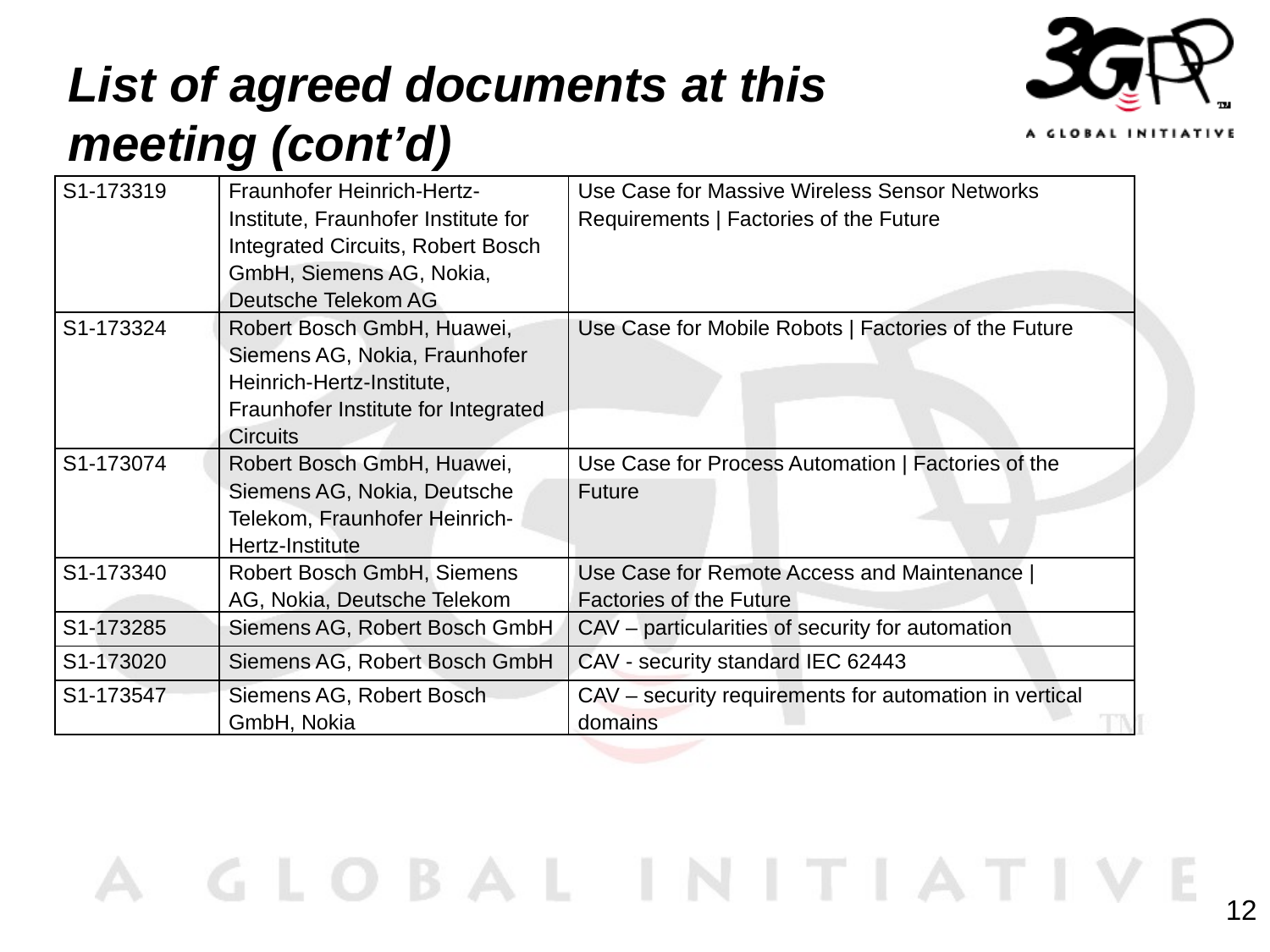

# List of agreed documents at this meeting (cont’d)
| S1-173319 | Fraunhofer Heinrich-Hertz-Institute, Fraunhofer Institute for Integrated Circuits, Robert Bosch GmbH, Siemens AG, Nokia, Deutsche Telekom AG | Use Case for Massive Wireless Sensor Networks Requirements | Factories of the Future |
| --- | --- | --- |
| S1-173324 | Robert Bosch GmbH, Huawei, Siemens AG, Nokia, Fraunhofer Heinrich-Hertz-Institute, Fraunhofer Institute for Integrated Circuits | Use Case for Mobile Robots | Factories of the Future |
| S1-173074 | Robert Bosch GmbH, Huawei, Siemens AG, Nokia, Deutsche Telekom, Fraunhofer Heinrich-Hertz-Institute | Use Case for Process Automation | Factories of the Future |
| S1-173340 | Robert Bosch GmbH, Siemens AG, Nokia, Deutsche Telekom | Use Case for Remote Access and Maintenance | Factories of the Future |
| S1-173285 | Siemens AG, Robert Bosch GmbH | CAV – particularities of security for automation |
| S1-173020 | Siemens AG, Robert Bosch GmbH | CAV - security standard IEC 62443 |
| S1-173547 | Siemens AG, Robert Bosch GmbH, Nokia | CAV – security requirements for automation in vertical domains |
12